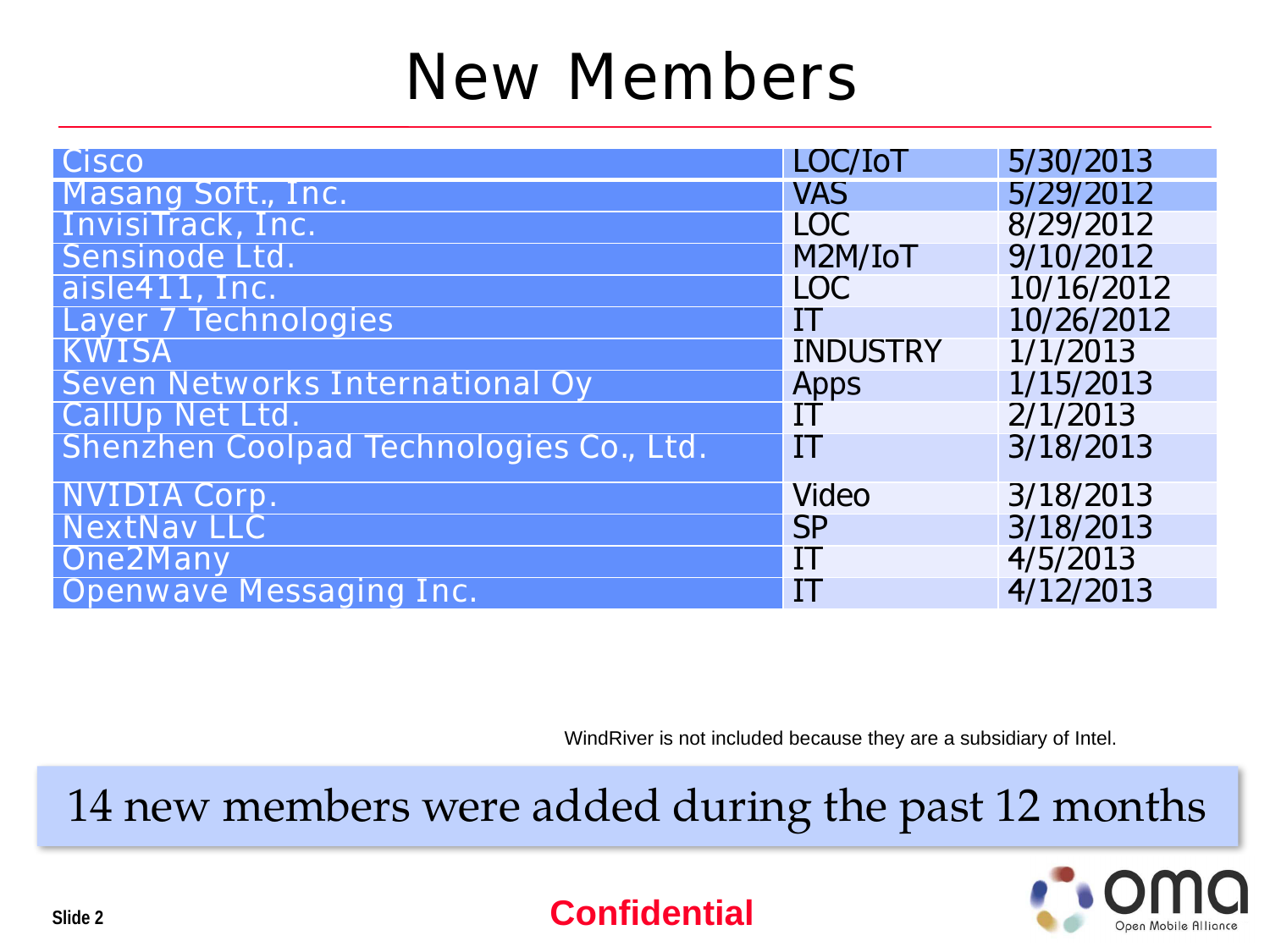

# New Members
| Cisco | LOC/IoT | 5/30/2013 |
| --- | --- | --- |
| Masang Soft., Inc. | VAS | 5/29/2012 |
| InvisiTrack, Inc. | LOC | 8/29/2012 |
| Sensinode Ltd. | M2M/IoT | 9/10/2012 |
| aisle411, Inc. | LOC | 10/16/2012 |
| Layer 7 Technologies | IT | 10/26/2012 |
| KWISA | INDUSTRY | 1/1/2013 |
| Seven Networks International Oy | Apps | 1/15/2013 |
| CallUp Net Ltd. | IT | 2/1/2013 |
| Shenzhen Coolpad Technologies Co., Ltd. | IT | 3/18/2013 |
| NVIDIA Corp. | Video | 3/18/2013 |
| NextNav LLC | SP | 3/18/2013 |
| One2Many | IT | 4/5/2013 |
| Openwave Messaging Inc. | IT | 4/12/2013 |
WindRiver is not included because they are a subsidiary of Intel.
14 new members were added during the past 12 months